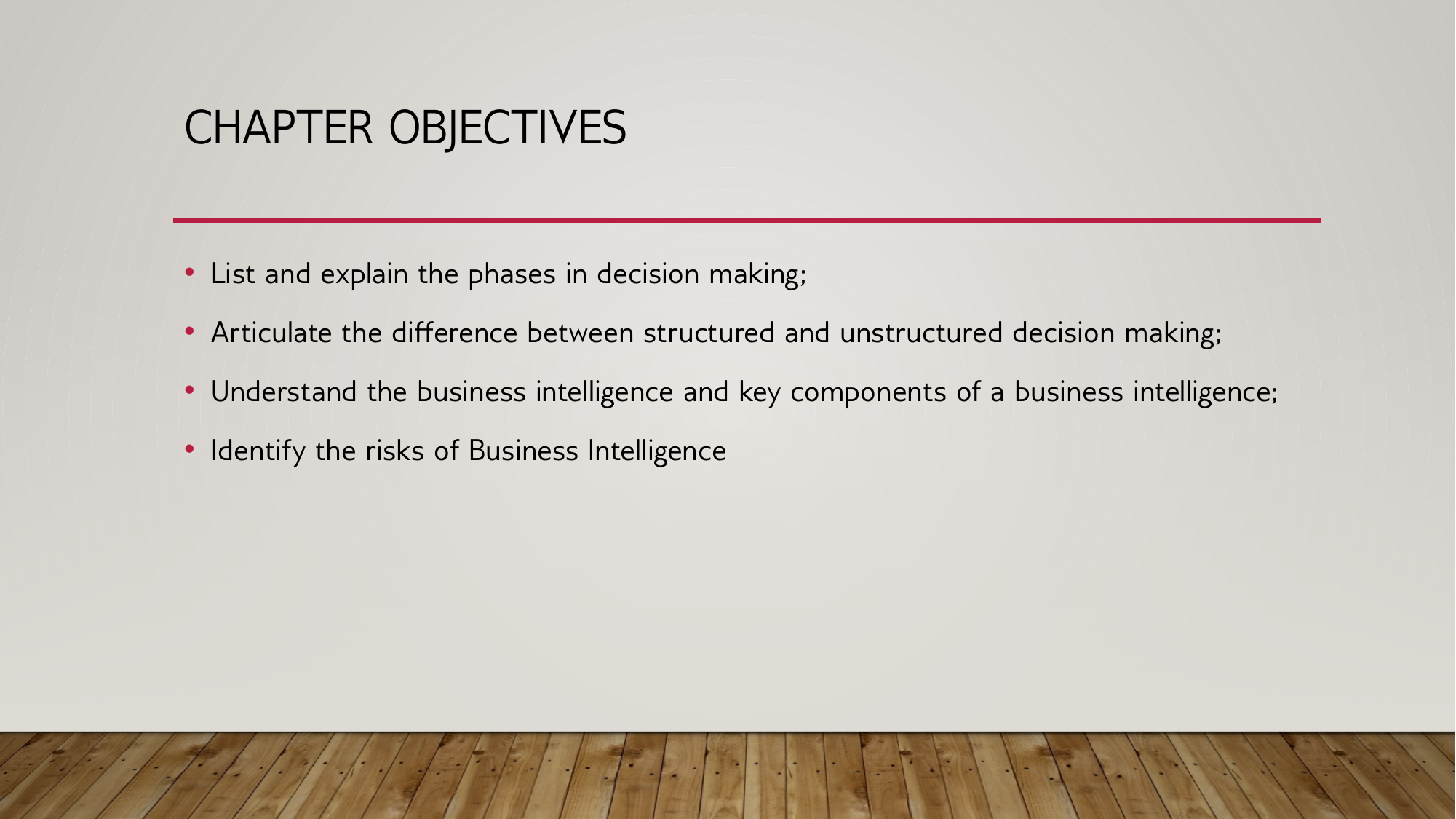

# Chapter objectives
List and explain the phases in decision making;
Articulate the difference between structured and unstructured decision making;
Understand the business intelligence and key components of a business intelligence;
Identify the risks of Business Intelligence